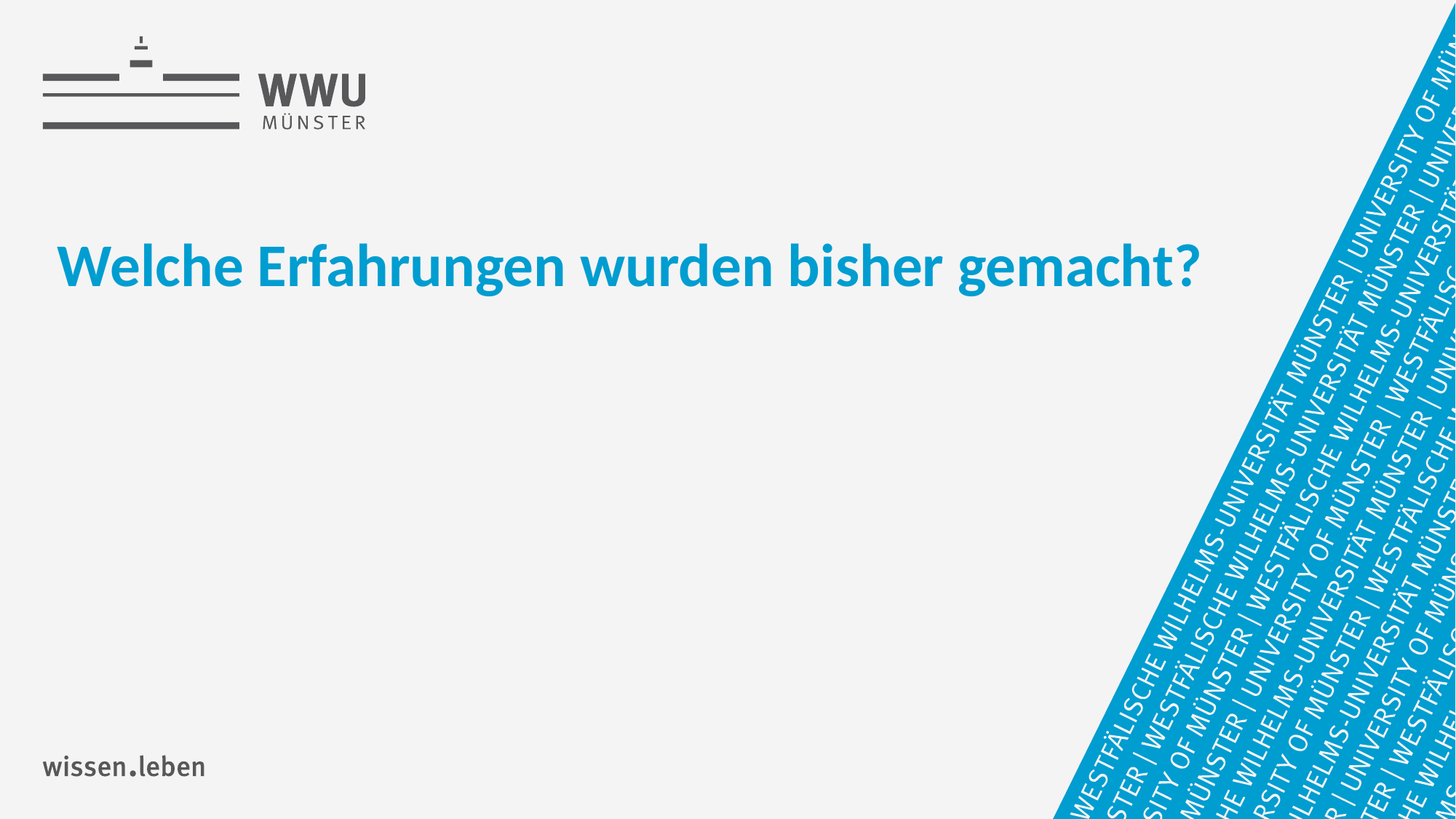

Hier steht der Titel der Präsentation
# Welche Erfahrungen wurden bisher gemacht?
Name: der Referentin / des Referenten
39